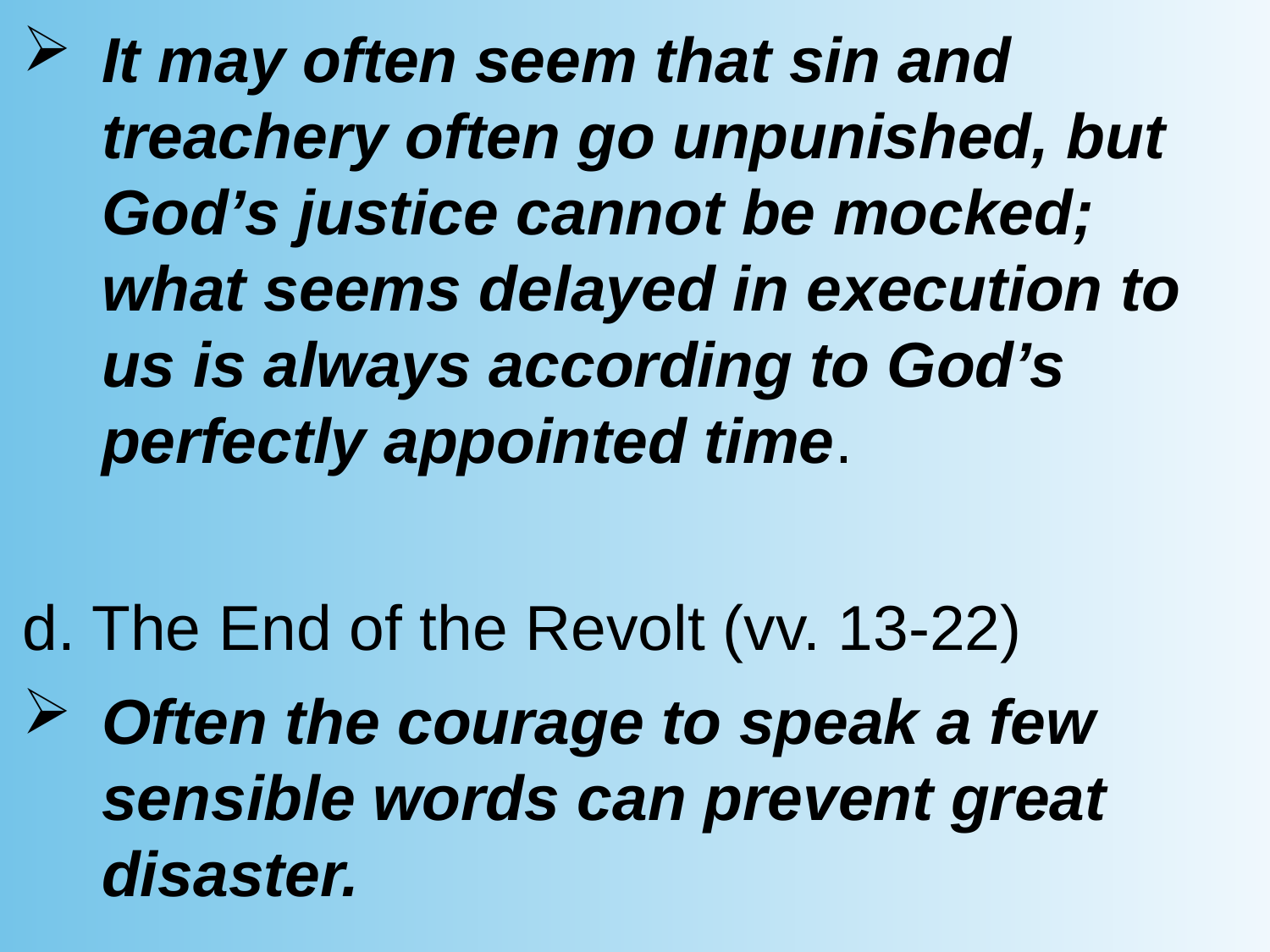

It may often seem that sin and treachery often go unpunished, but God’s justice cannot be mocked; what seems delayed in execution to us is always according to God’s perfectly appointed time.

d. The End of the Revolt (vv. 13-22)
Often the courage to speak a few sensible words can prevent great disaster.